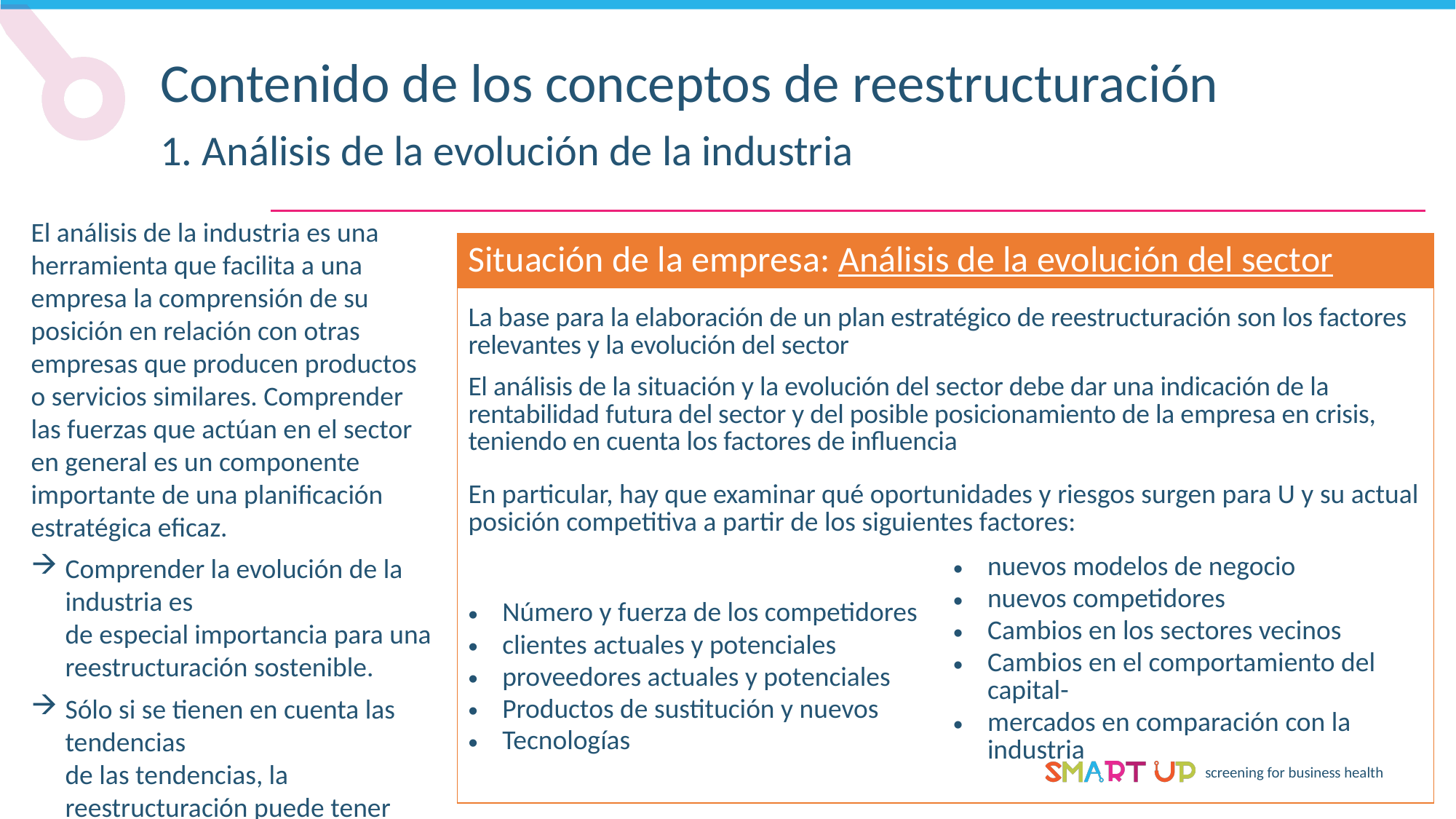

Contenido de los conceptos de reestructuración
1. Análisis de la evolución de la industria
El análisis de la industria es una herramienta que facilita a una empresa la comprensión de su posición en relación con otras empresas que producen productos o servicios similares. Comprender las fuerzas que actúan en el sector en general es un componente importante de una planificación estratégica eficaz.
Comprender la evolución de la industria es
de especial importancia para una reestructuración sostenible.
Sólo si se tienen en cuenta las tendencias
de las tendencias, la reestructuración puede tener
un efecto duradero.
| Situación de la empresa: Análisis de la evolución del sector |  |
| --- | --- |
| La base para la elaboración de un plan estratégico de reestructuración son los factores relevantes y la evolución del sector |  |
| El análisis de la situación y la evolución del sector debe dar una indicación de la rentabilidad futura del sector y del posible posicionamiento de la empresa en crisis, teniendo en cuenta los factores de influencia |  |
| En particular, hay que examinar qué oportunidades y riesgos surgen para U y su actual posición competitiva a partir de los siguientes factores: |  |
| Número y fuerza de los competidores clientes actuales y potenciales proveedores actuales y potenciales Productos de sustitución y nuevos Tecnologías | nuevos modelos de negocio nuevos competidores Cambios en los sectores vecinos Cambios en el comportamiento del capital- mercados en comparación con la industria |
Liquidación